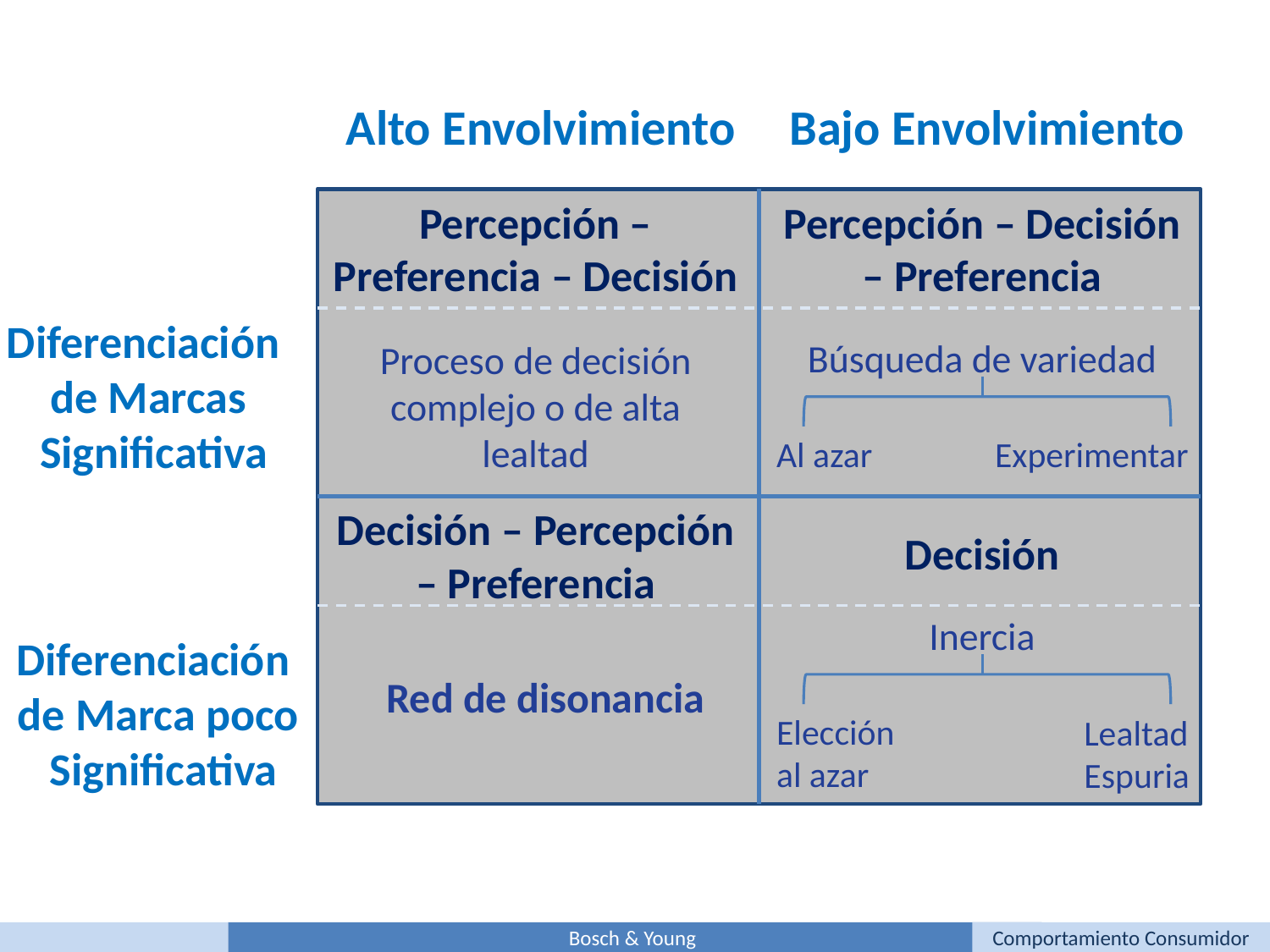

Alto Envolvimiento
Bajo Envolvimiento
Percepción – Preferencia – Decisión
Percepción – Decisión
– Preferencia

Diferenciación
de Marcas
Significativa
Búsqueda de variedad
Proceso de decisión complejo o de alta lealtad
Al azar
Experimentar
Decisión – Percepción
– Preferencia

Decisión
Inercia
Diferenciación
de Marca poco
Significativa
Red de disonancia
Elección al azar
Lealtad
Espuria

Bosch & Young
Comportamiento Consumidor